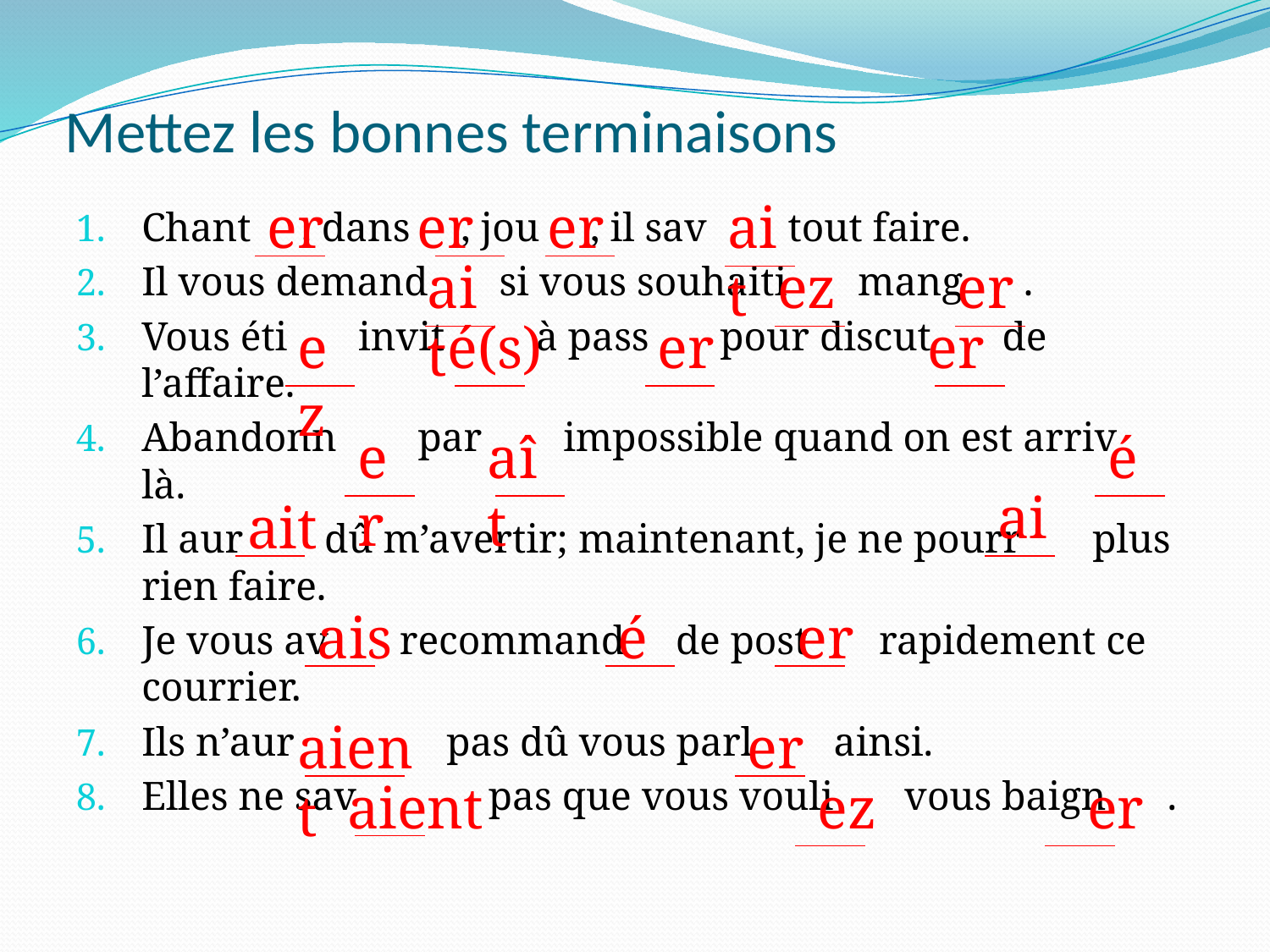

# Mettez les bonnes terminaisons
er
er
er
ait
Chant     , dans     , jou     , il sav        tout faire.
Il vous demand       si vous souhaiti       mang      .
Vous éti       invit         à pass       pour discut       de l’affaire.
Abandonn        par        impossible quand on est arriv    là.
Il aur        dû m’avertir; maintenant, je ne pourr       plus rien faire.
Je vous av       recommand     de post       rapidement ce courrier.
Ils n’aur               pas dû vous parl        ainsi.
Elles ne sav             pas que vous vouli       vous baign      .
ait
ez
er
ez
é(s)
er
er
er
aît
é
ai
ait
ais
é
er
aient
er
aient
ez
er